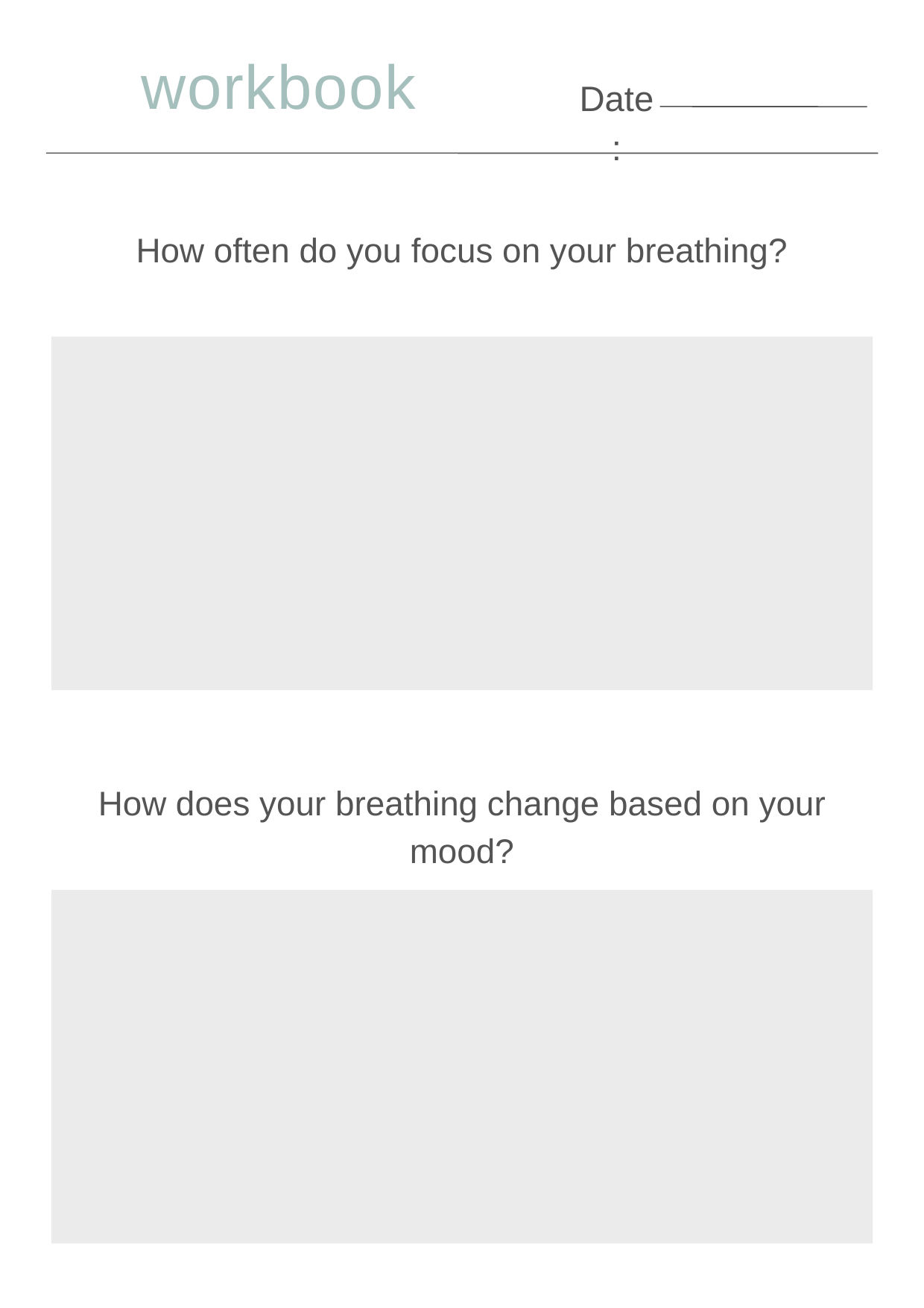

workbook
Date:

How often do you focus on your breathing?

How does your breathing change based on your mood?